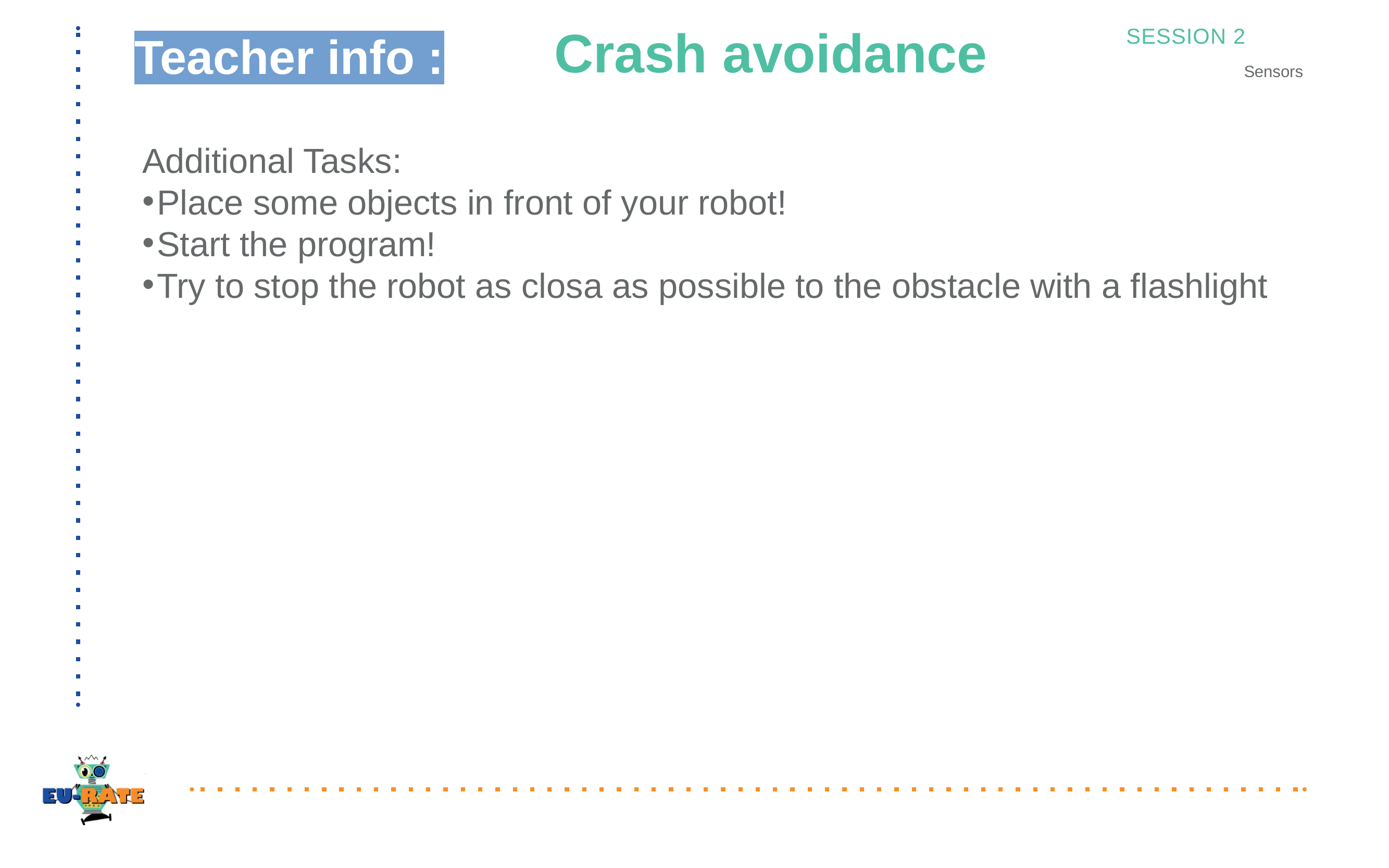

Teacher info :
# Crash avoidance
SESSION 2
Sensors

Additional Tasks:
Place some objects in front of your robot!
Start the program!
Try to stop the robot as closa as possible to the obstacle with a flashlight